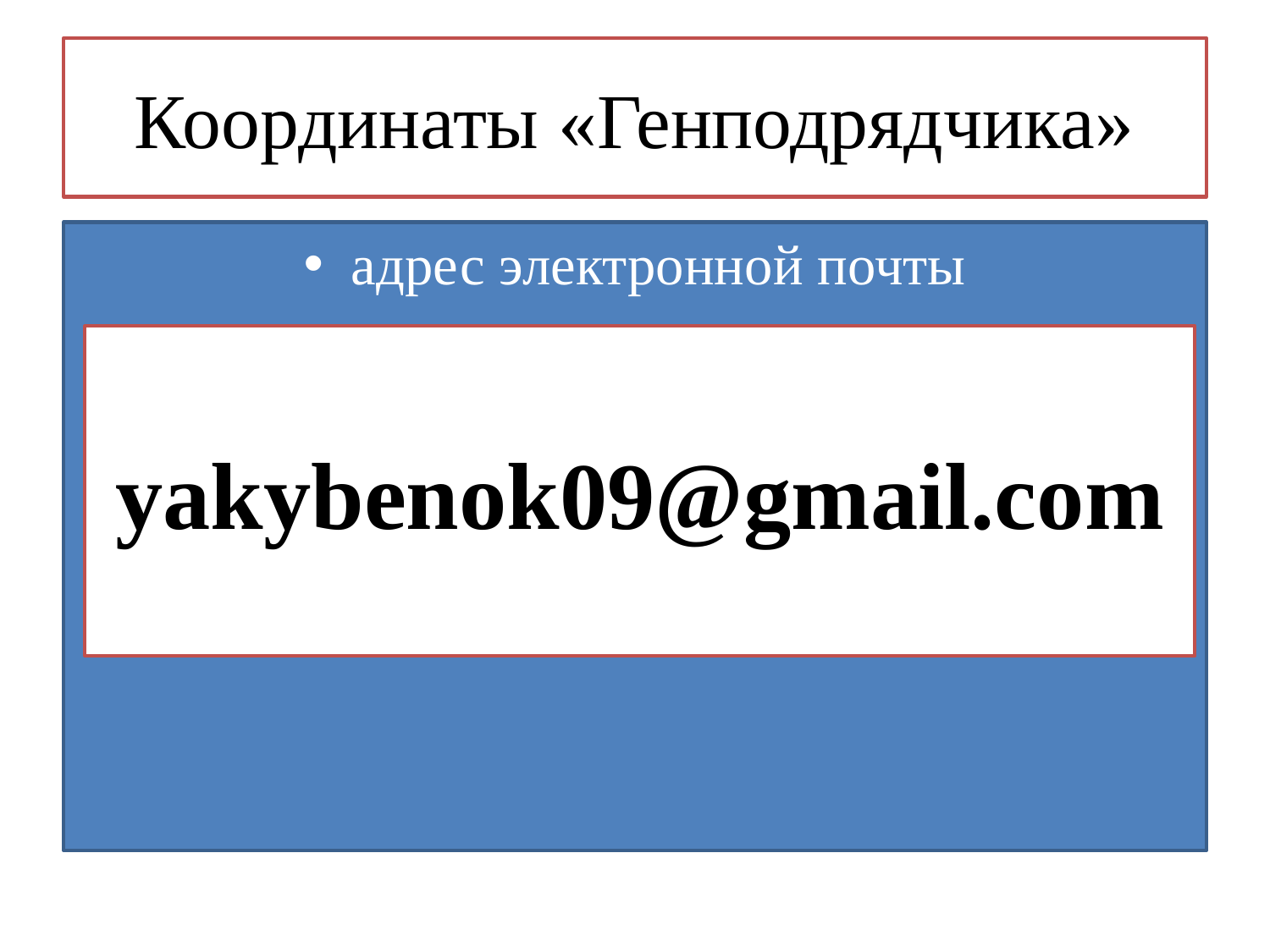

# Координаты «Генподрядчика»
адрес электронной почты

yakybenok09@gmail.com